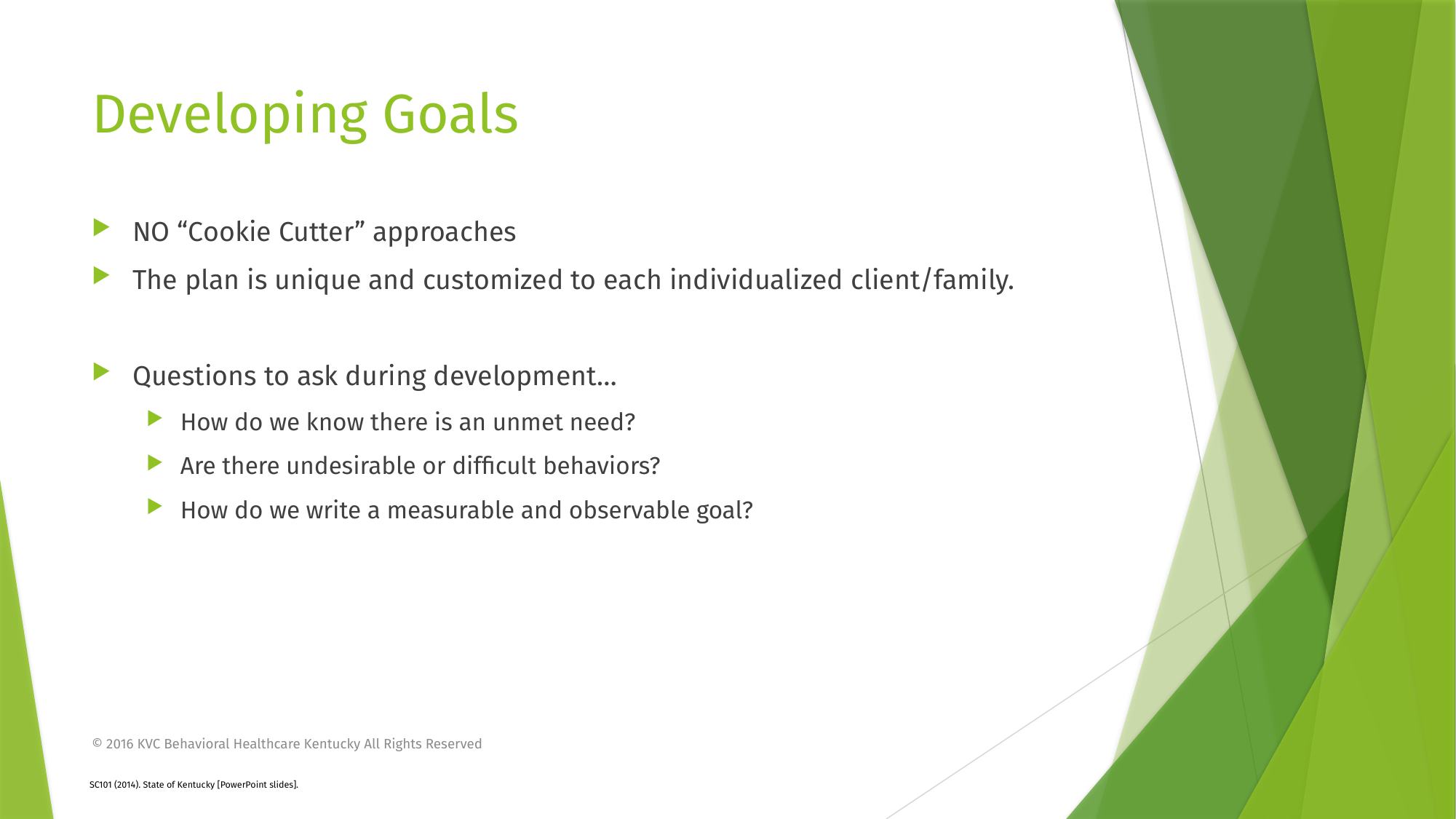

# Developing Goals
NO “Cookie Cutter” approaches
The plan is unique and customized to each individualized client/family.

Questions to ask during development…
How do we know there is an unmet need?
Are there undesirable or difficult behaviors?
How do we write a measurable and observable goal?
© 2016 KVC Behavioral Healthcare Kentucky All Rights Reserved
SC101 (2014). State of Kentucky [PowerPoint slides].